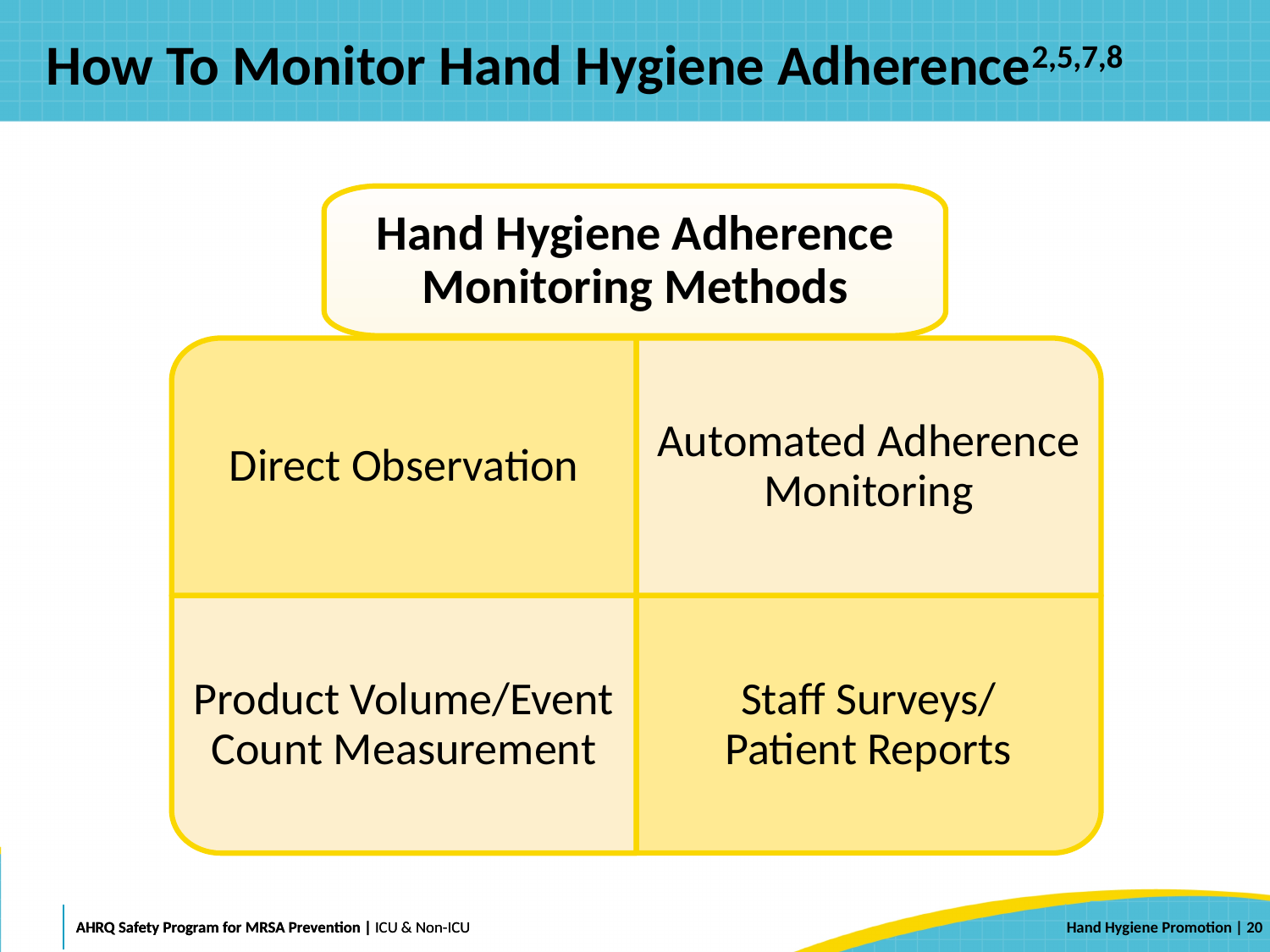

# How To Monitor Hand Hygiene Adherence2,5,7,8
Hand Hygiene Adherence
Monitoring Methods
Direct Observation
Automated Adherence Monitoring
Product Volume/Event Count Measurement
Staff Surveys/
Patient Reports
 | 20